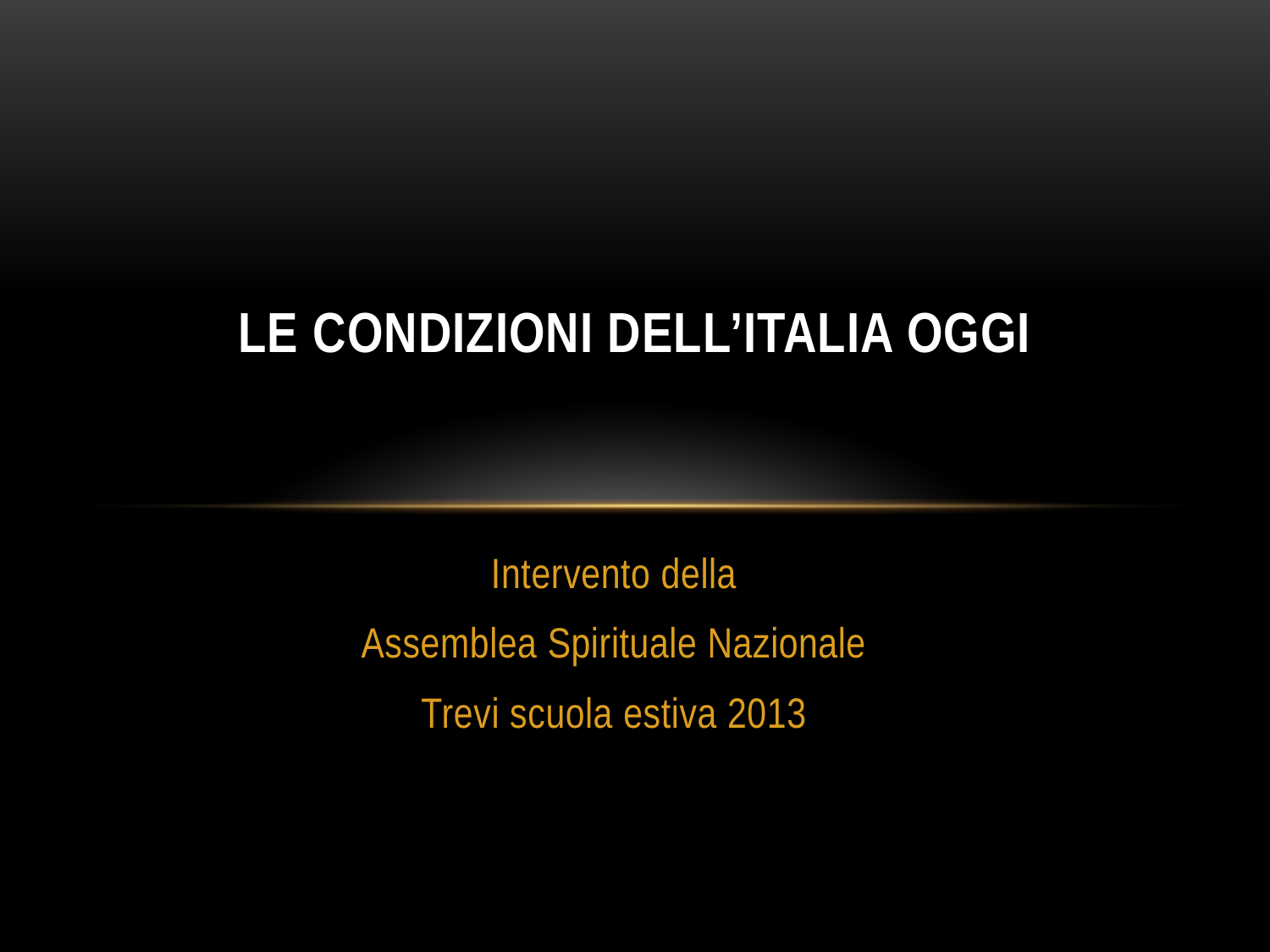

# Le condizioni dell’Italia oggi
Intervento della
Assemblea Spirituale Nazionale
Trevi scuola estiva 2013